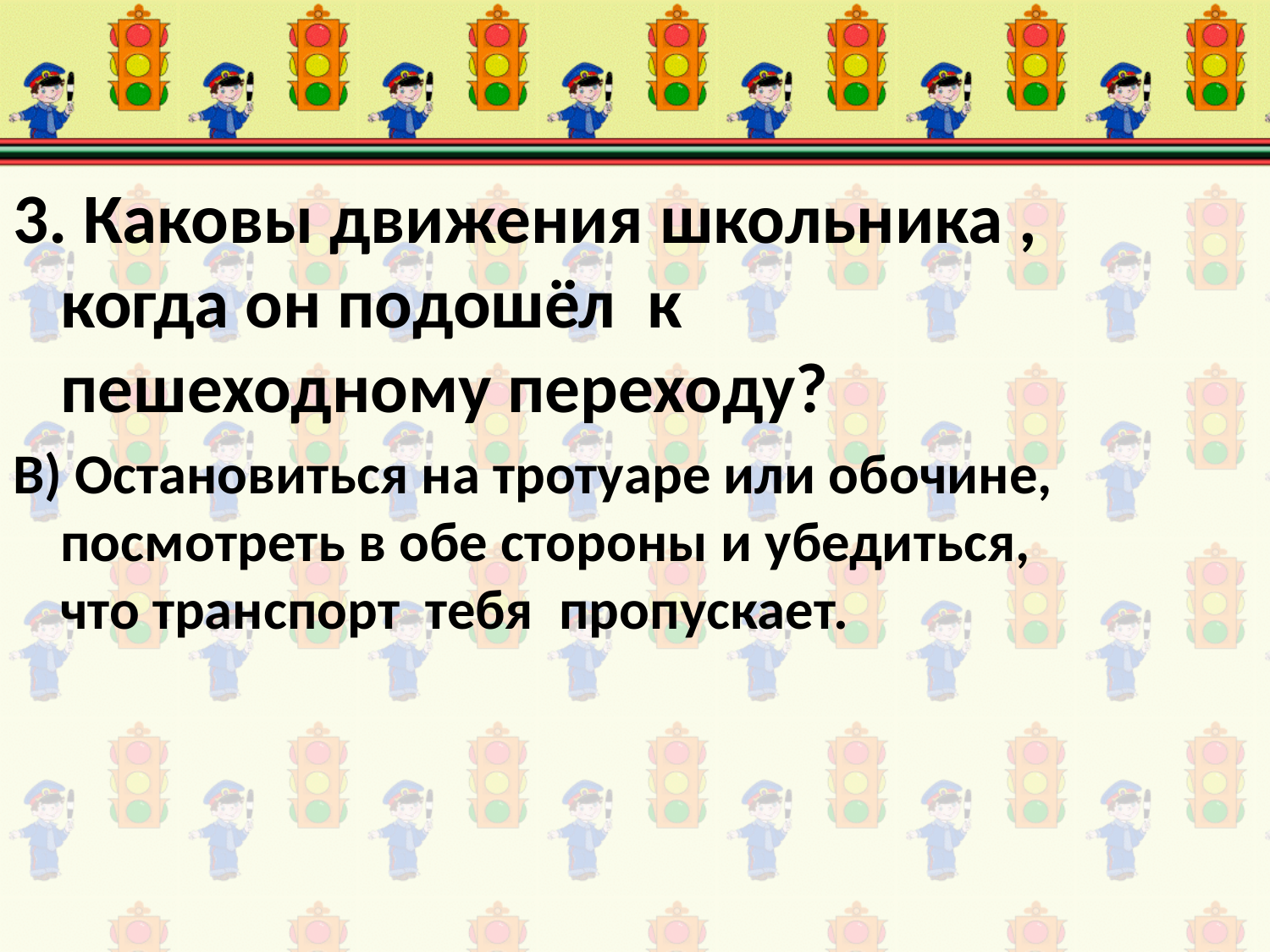

#

3. Каковы движения школьника , когда он подошёл  к пешеходному переходу?
В) Остановиться на тротуаре или обочине, посмотреть в обе стороны и убедиться, что транспорт  тебя  пропускает.